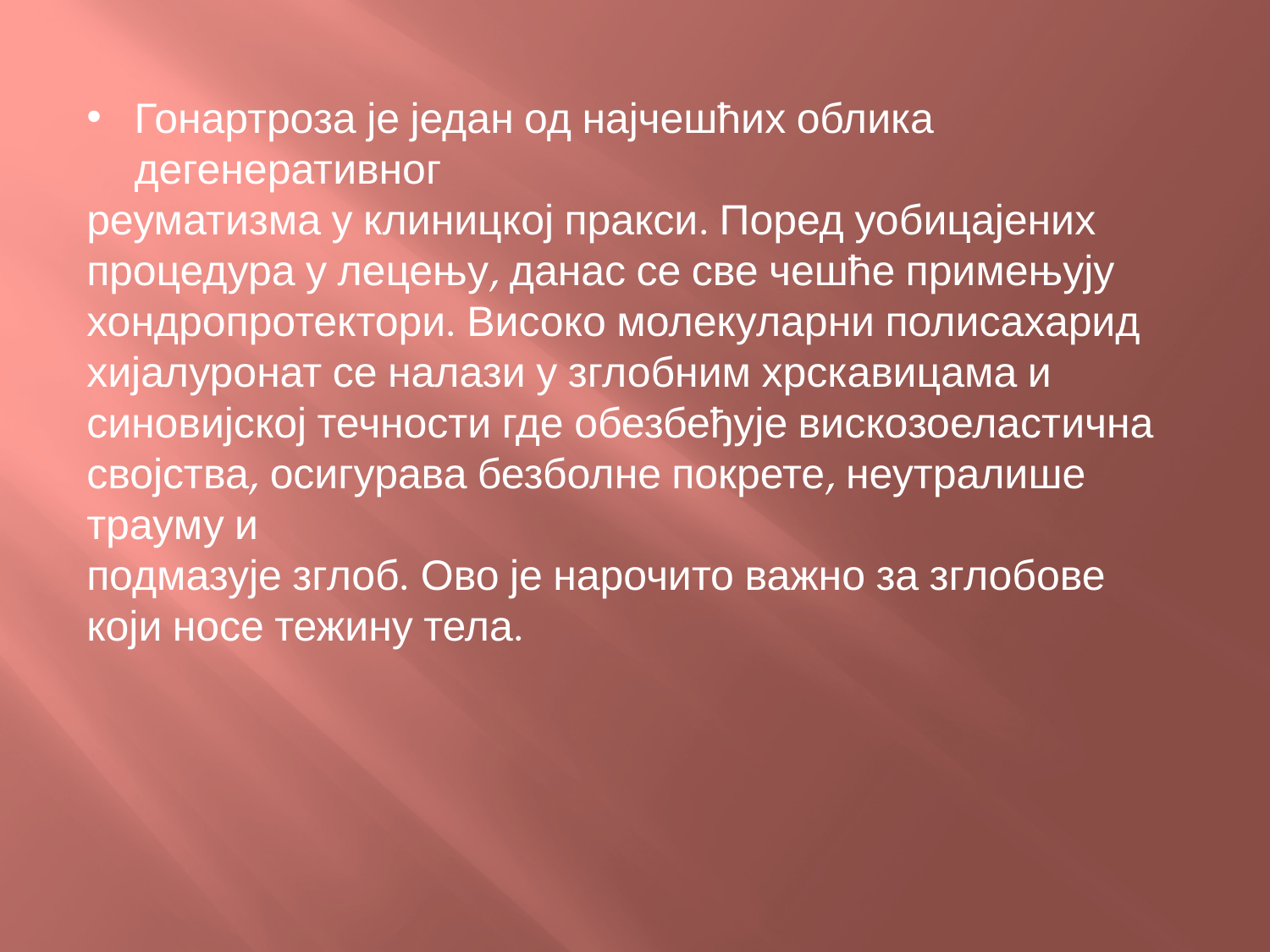

Гонартроза је један од најчешћих облика дегенеративног
реуматизма у клиницкој пракси. Поред уобицајених процедура у лецењу, данас се све чешће примењују хондропротектори. Високо молекуларни полисахарид хијалуронат се налази у зглобним хрскавицама и синовијској течности где обезбеђује вискозоеластична својства, осигурава безболне покрете, неутралише трауму и
подмазује зглоб. Ово је нарочито важно за зглобове који носе тежину тела.